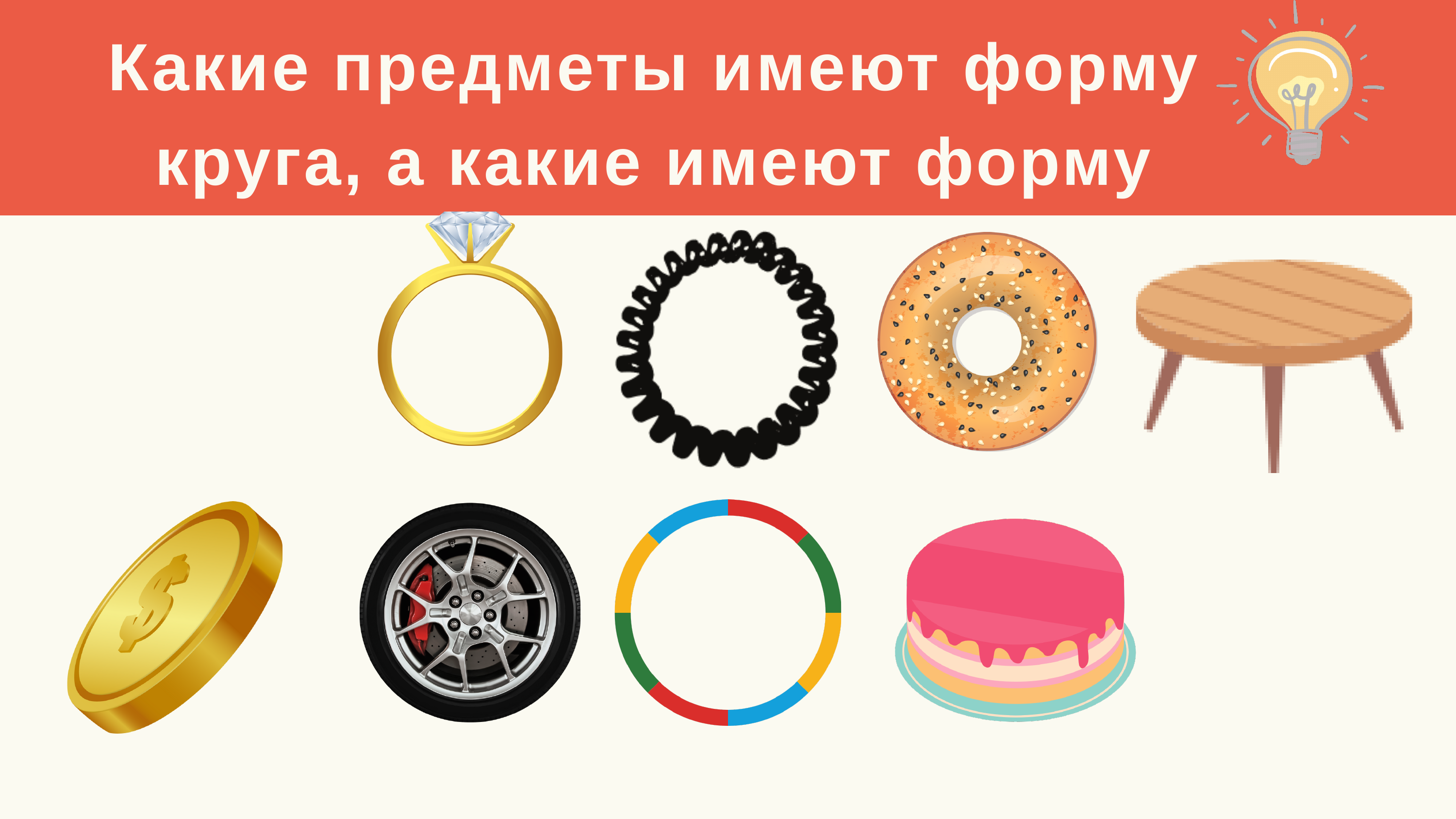

Какие предметы имеют форму круга, а какие имеют форму окружности?

КРУГ